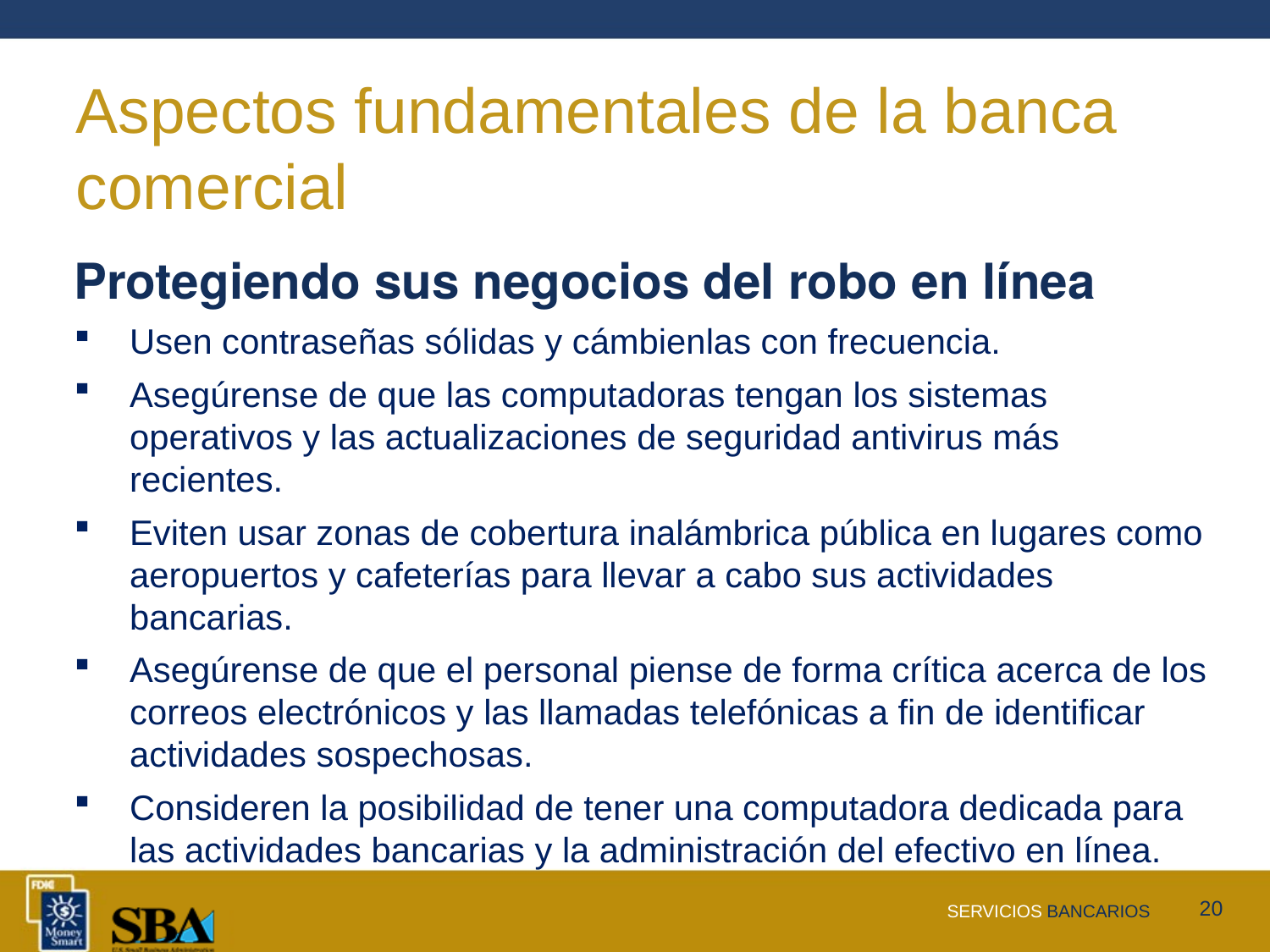

# Aspectos fundamentales de la banca comercial
Protegiendo sus negocios del robo en línea
Usen contraseñas sólidas y cámbienlas con frecuencia.
Asegúrense de que las computadoras tengan los sistemas operativos y las actualizaciones de seguridad antivirus más recientes.
Eviten usar zonas de cobertura inalámbrica pública en lugares como aeropuertos y cafeterías para llevar a cabo sus actividades bancarias.
Asegúrense de que el personal piense de forma crítica acerca de los correos electrónicos y las llamadas telefónicas a fin de identificar actividades sospechosas.
Consideren la posibilidad de tener una computadora dedicada para las actividades bancarias y la administración del efectivo en línea.